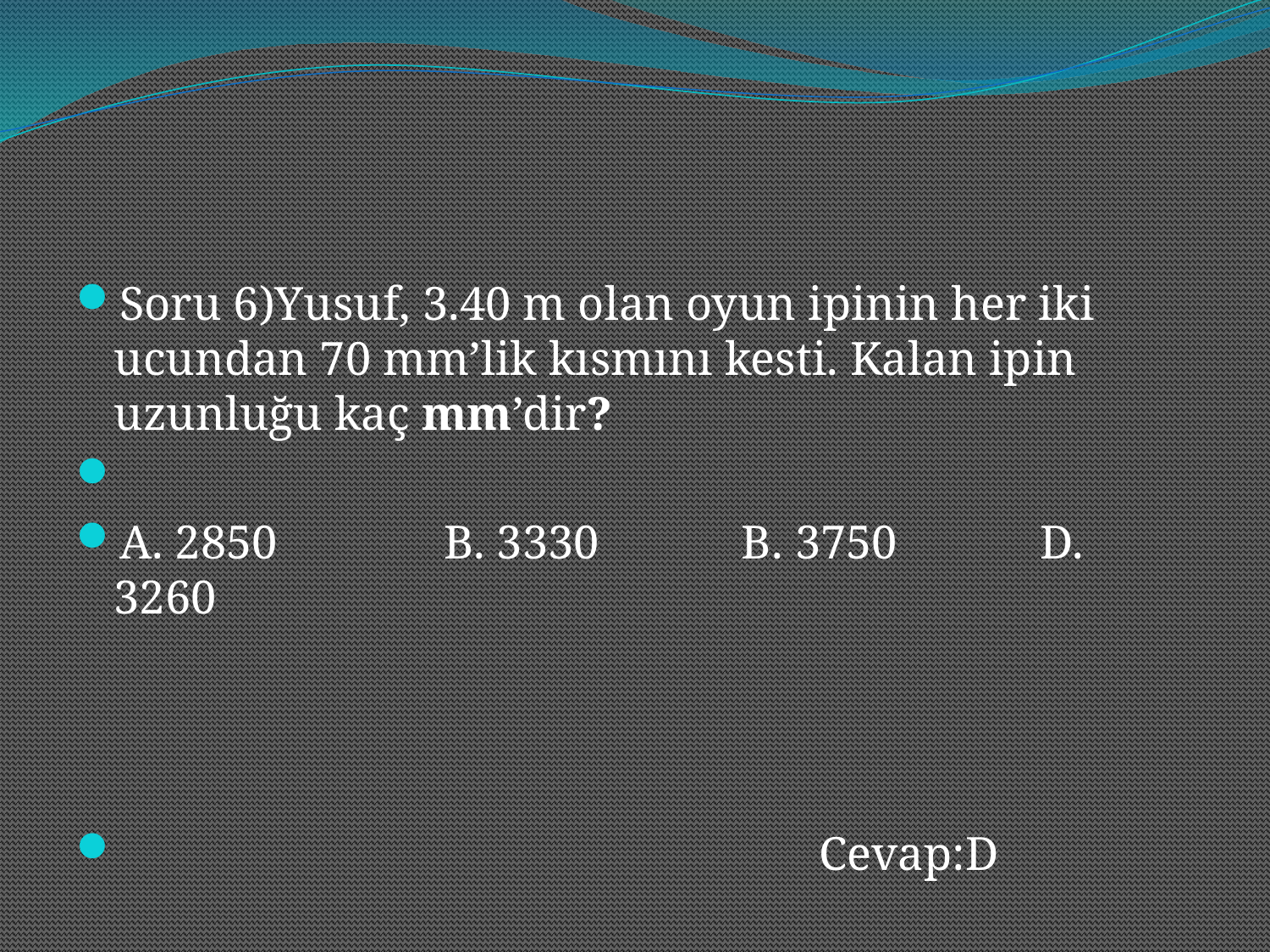

Soru 6)Yusuf, 3.40 m olan oyun ipinin her iki ucundan 70 mm’lik kısmını kesti. Kalan ipin uzunluğu kaç mm’dir?

A. 2850              B. 3330            B. 3750            D. 3260

                                                           Cevap:D